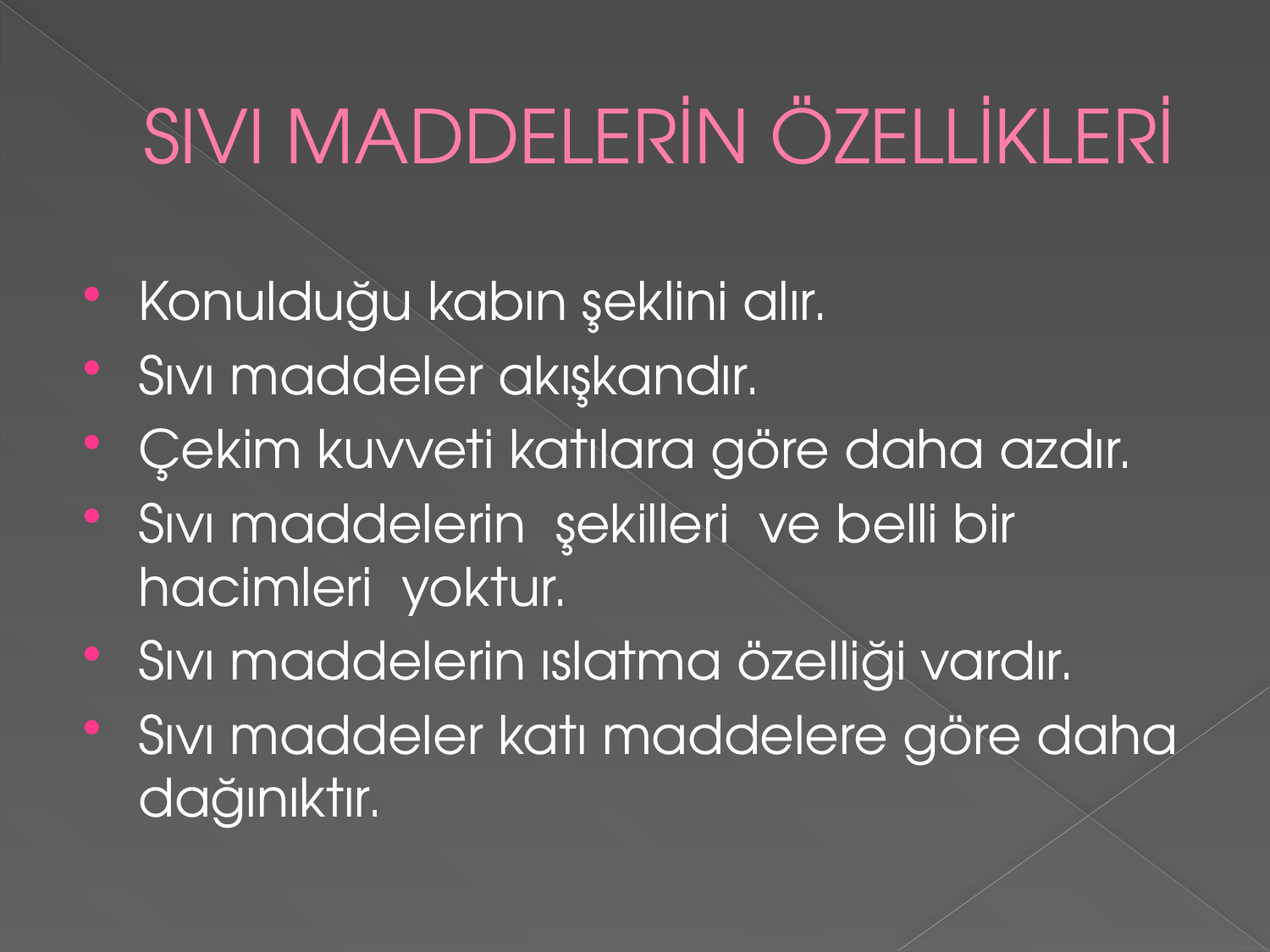

# SIVI MADDELERİN ÖZELLİKLERİ
Konulduğu kabın şeklini alır.
Sıvı maddeler akışkandır.
Çekim kuvveti katılara göre daha azdır.
Sıvı maddelerin  şekilleri  ve belli bir hacimleri  yoktur.
Sıvı maddelerin ıslatma özelliği vardır.
Sıvı maddeler katı maddelere göre daha dağınıktır.